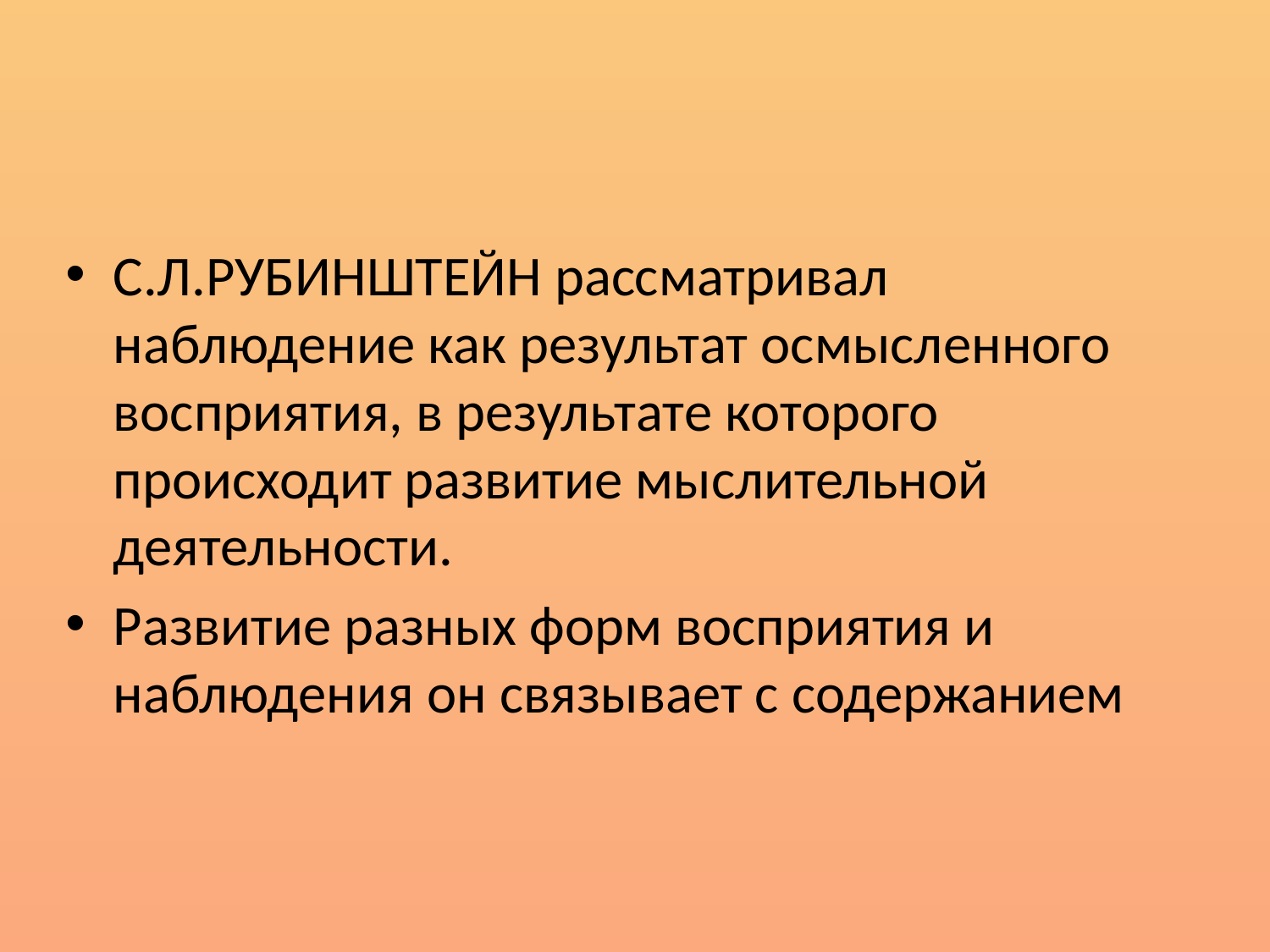

С.Л.РУБИНШТЕЙН рассматривал наблюдение как результат осмысленного восприятия, в результате которого происходит развитие мыслительной деятельности.
Развитие разных форм восприятия и наблюдения он связывает с содержанием